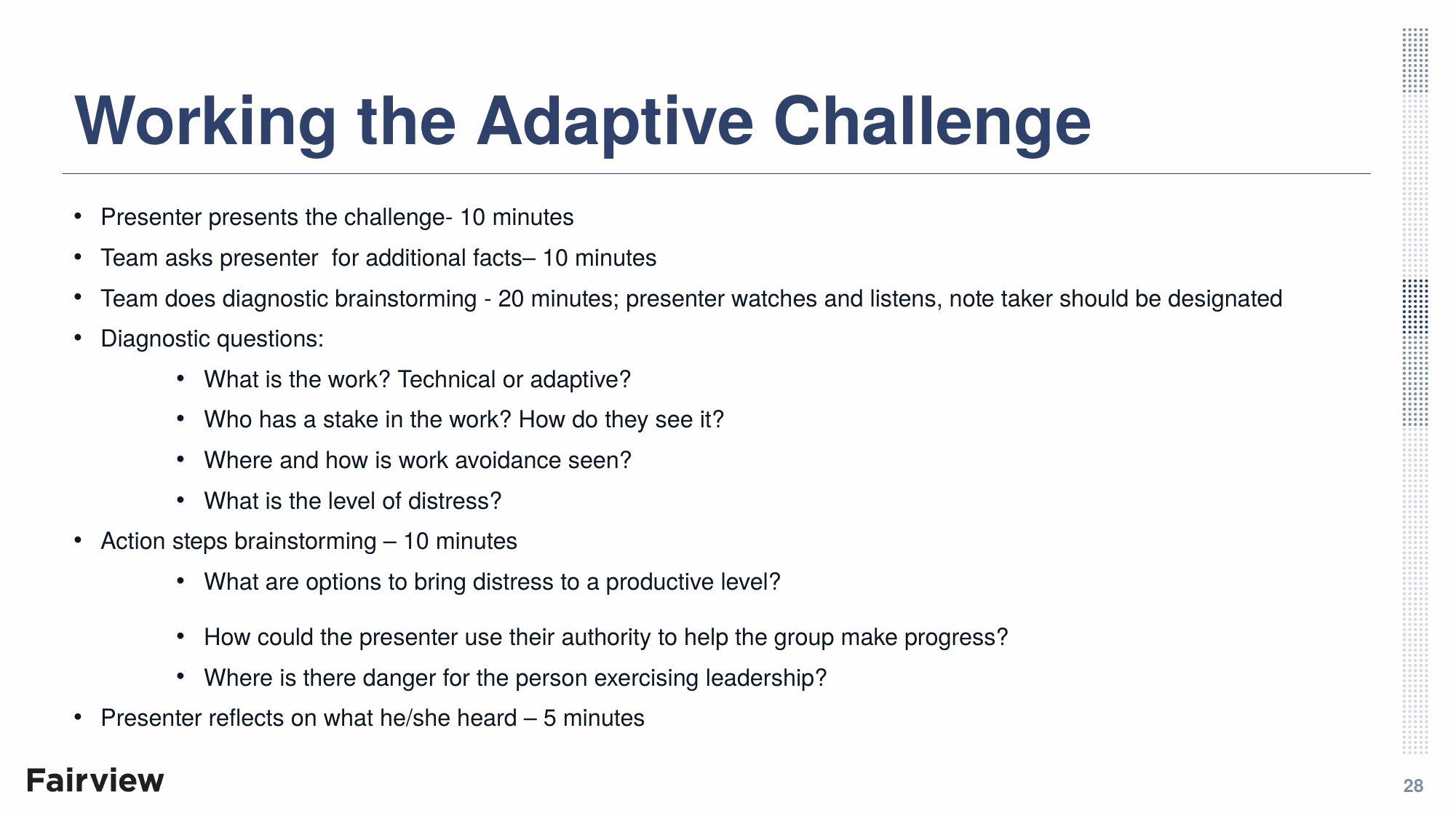

# Working the Adaptive Challenge
Presenter presents the challenge- 10 minutes
Team asks presenter  for additional facts– 10 minutes
Team does diagnostic brainstorming - 20 minutes; presenter watches and listens, note taker should be designated
Diagnostic questions:
What is the work? Technical or adaptive?
Who has a stake in the work? How do they see it?
Where and how is work avoidance seen?
What is the level of distress?
Action steps brainstorming – 10 minutes
What are options to bring distress to a productive level?
How could the presenter use their authority to help the group make progress?
Where is there danger for the person exercising leadership?
Presenter reflects on what he/she heard – 5 minutes
28